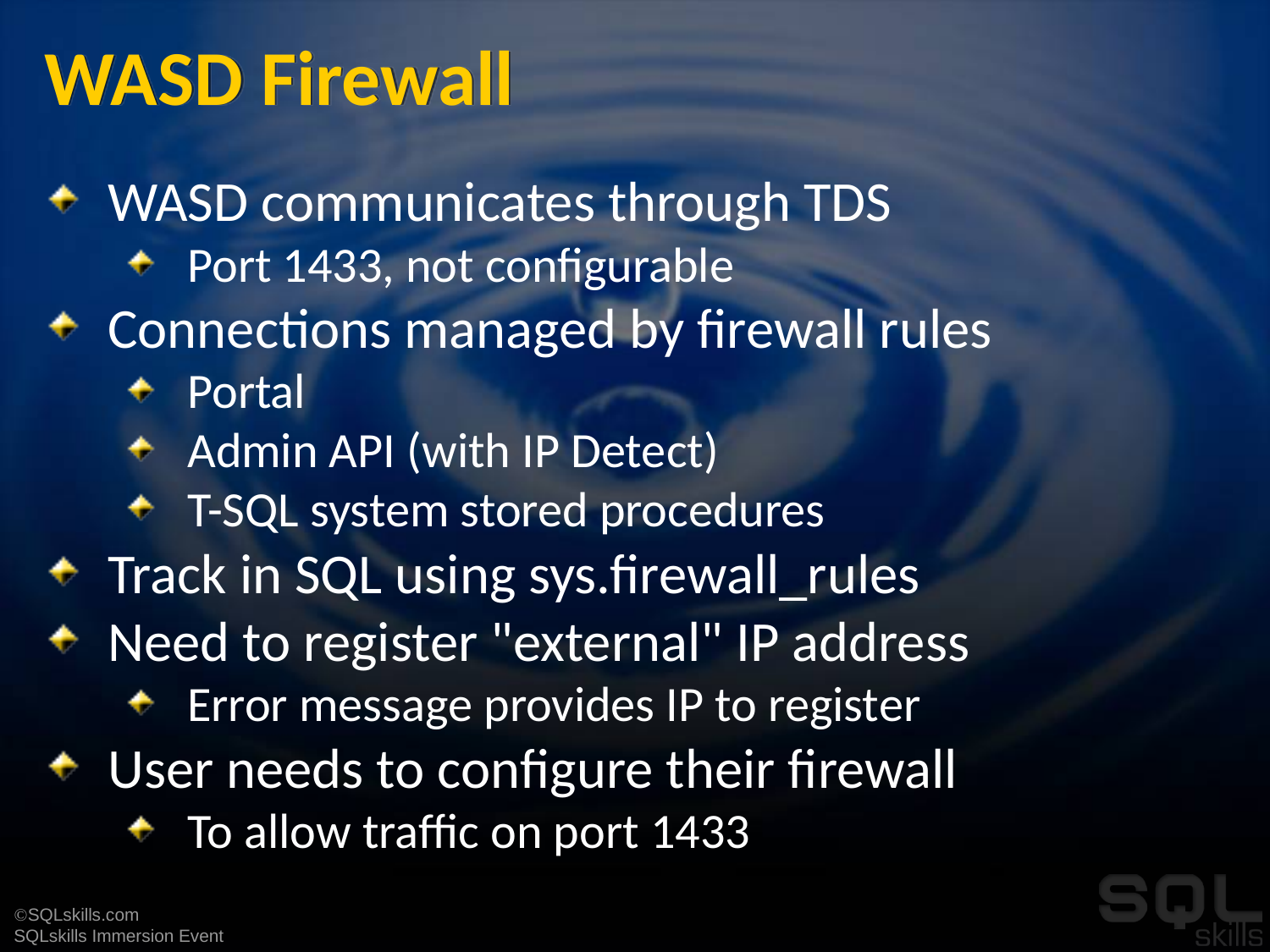

# WASD Firewall
WASD communicates through TDS
Port 1433, not configurable
Connections managed by firewall rules
Portal
Admin API (with IP Detect)
T-SQL system stored procedures
Track in SQL using sys.firewall_rules
Need to register "external" IP address
Error message provides IP to register
User needs to configure their firewall
To allow traffic on port 1433